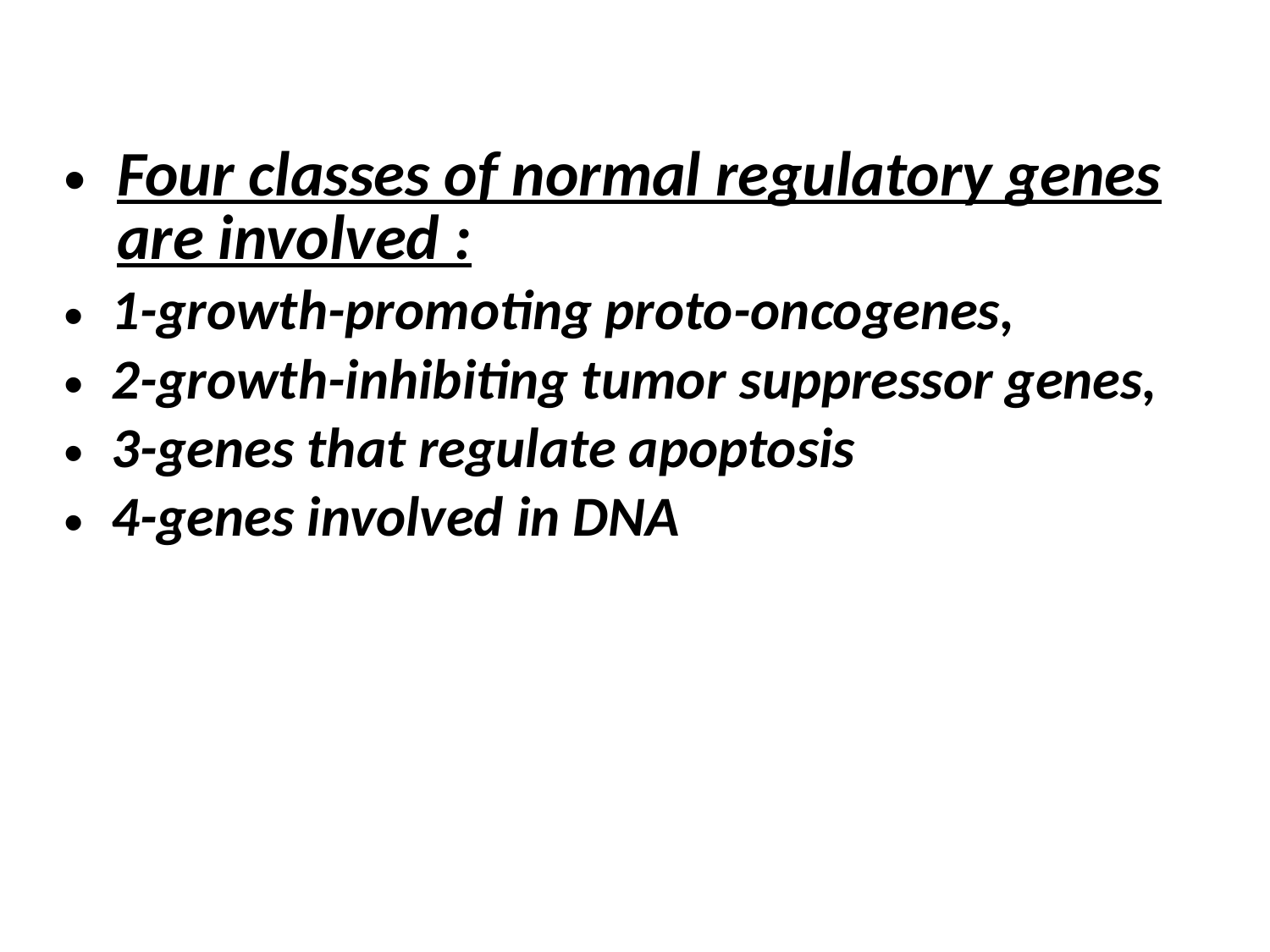

Four classes of normal regulatory genes are involved :
1-growth-promoting proto-oncogenes,
2-growth-inhibiting tumor suppressor genes,
3-genes that regulate apoptosis
4-genes involved in DNA